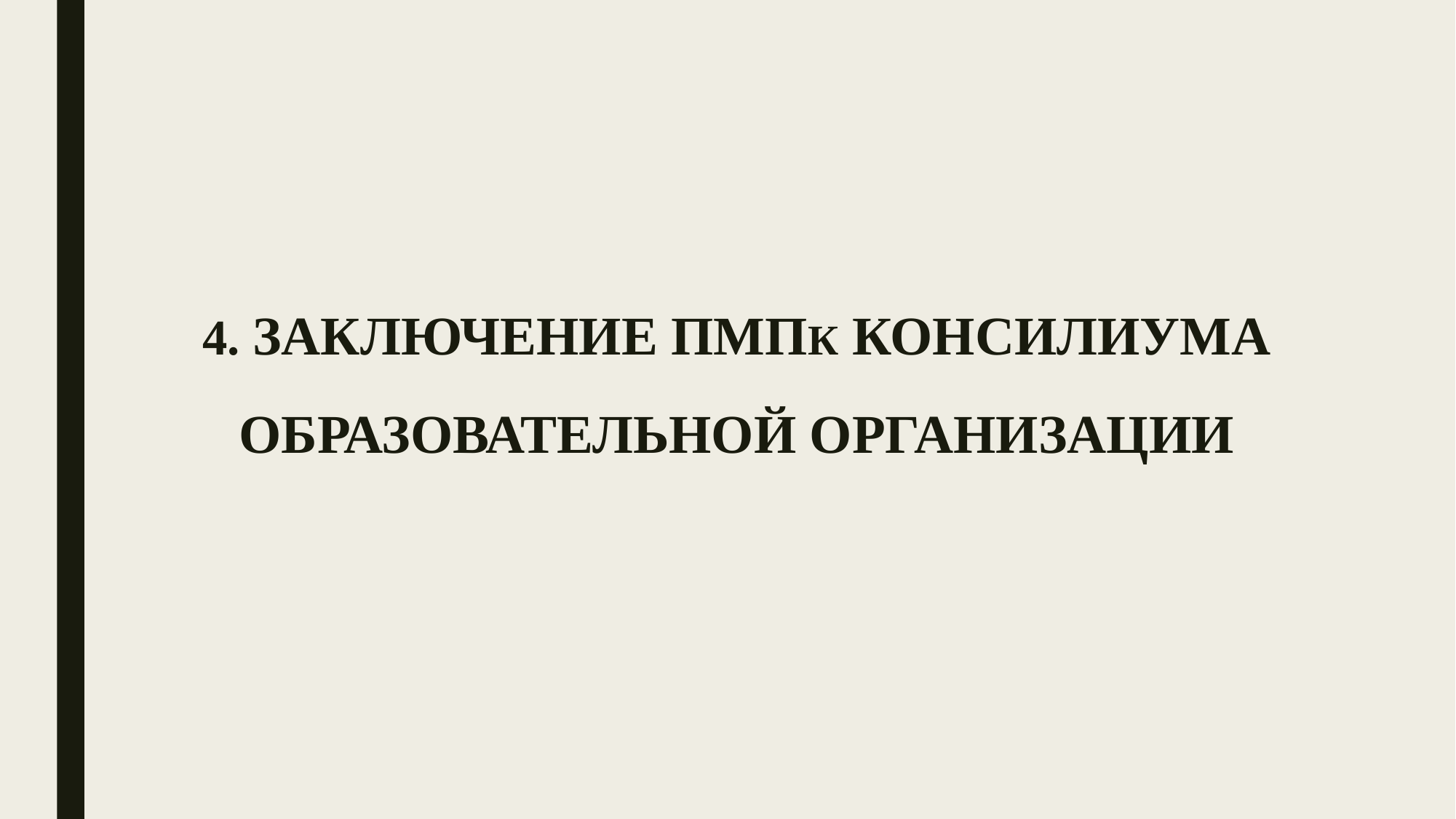

# 4. Заключение ПМПк консилиума образовательной организации